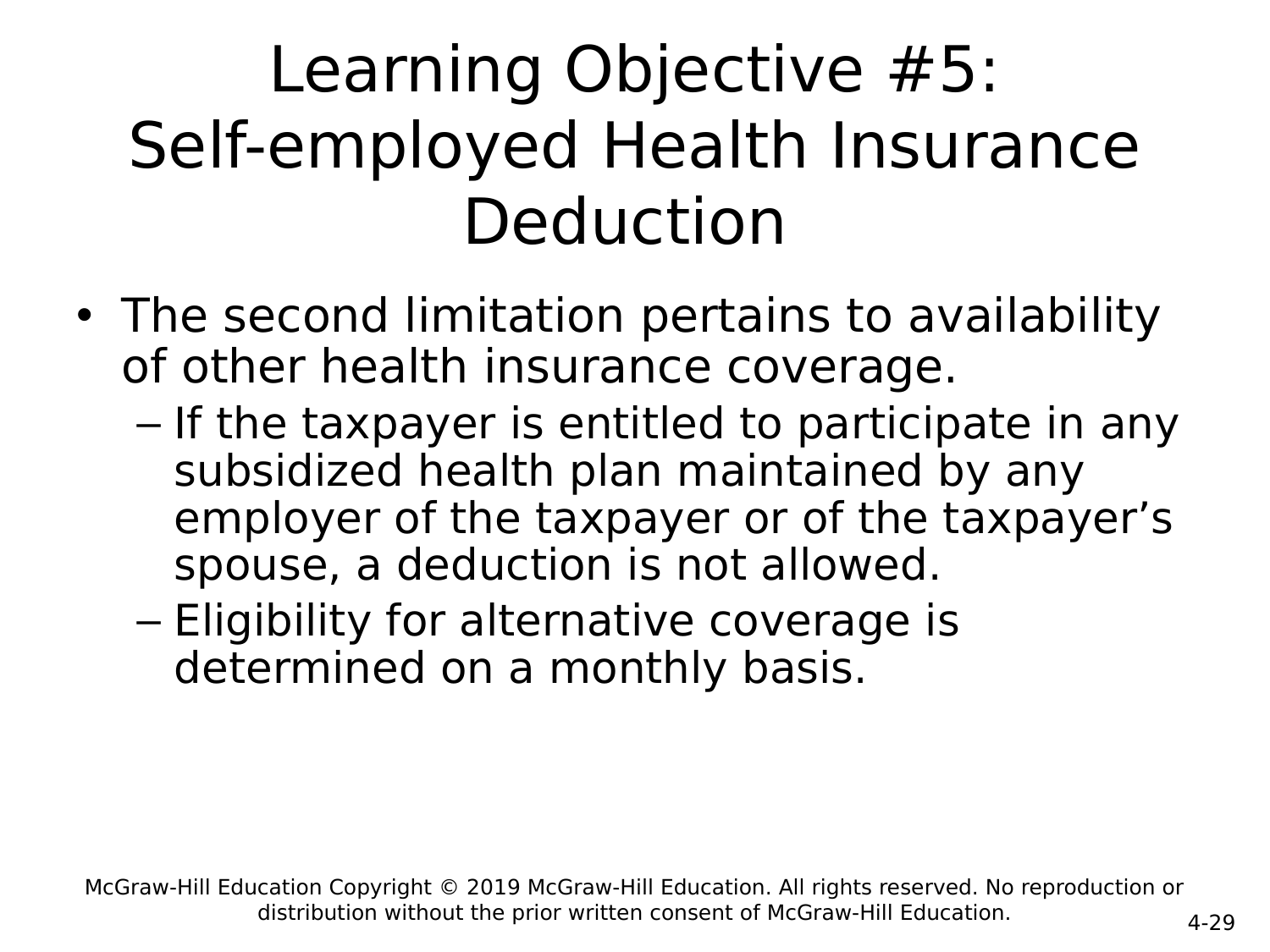

# Learning Objective #5: Self-employed Health Insurance Deduction
The second limitation pertains to availability of other health insurance coverage.
If the taxpayer is entitled to participate in any subsidized health plan maintained by any employer of the taxpayer or of the taxpayer’s spouse, a deduction is not allowed.
Eligibility for alternative coverage is determined on a monthly basis.

McGraw-Hill Education Copyright © 2019 McGraw-Hill Education. All rights reserved. No reproduction or distribution without the prior written consent of McGraw-Hill Education.
4-29